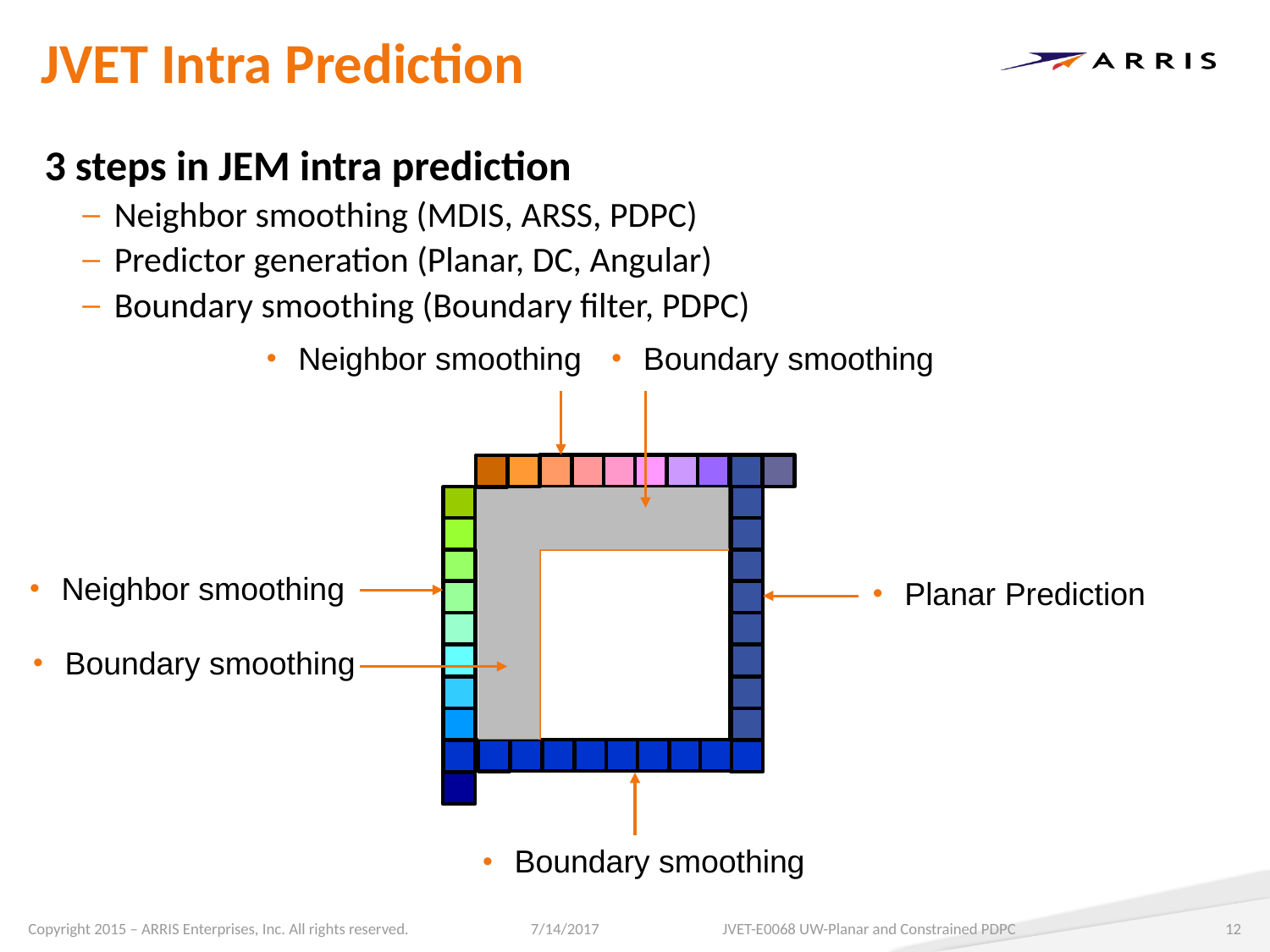

# JVET Intra Prediction
3 steps in JEM intra prediction
Neighbor smoothing (MDIS, ARSS, PDPC)
Predictor generation (Planar, DC, Angular)
Boundary smoothing (Boundary filter, PDPC)

Neighbor smoothing
Boundary smoothing

Neighbor smoothing
Planar Prediction

Boundary smoothing

Boundary smoothing
7/14/2017
JVET-E0068 UW-Planar and Constrained PDPC
12